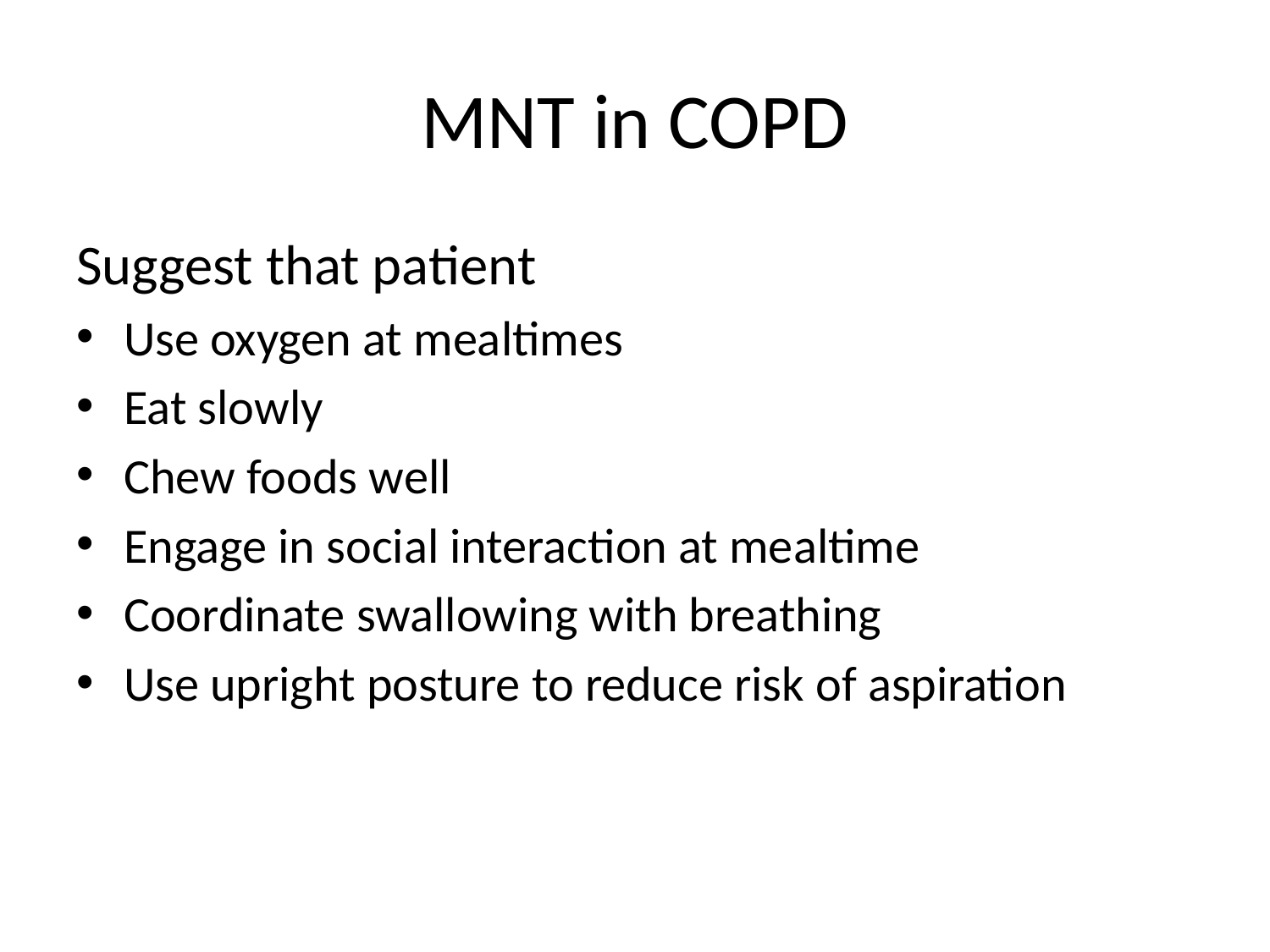

# MNT in COPD
Suggest that patient
Use oxygen at mealtimes
Eat slowly
Chew foods well
Engage in social interaction at mealtime
Coordinate swallowing with breathing
Use upright posture to reduce risk of aspiration